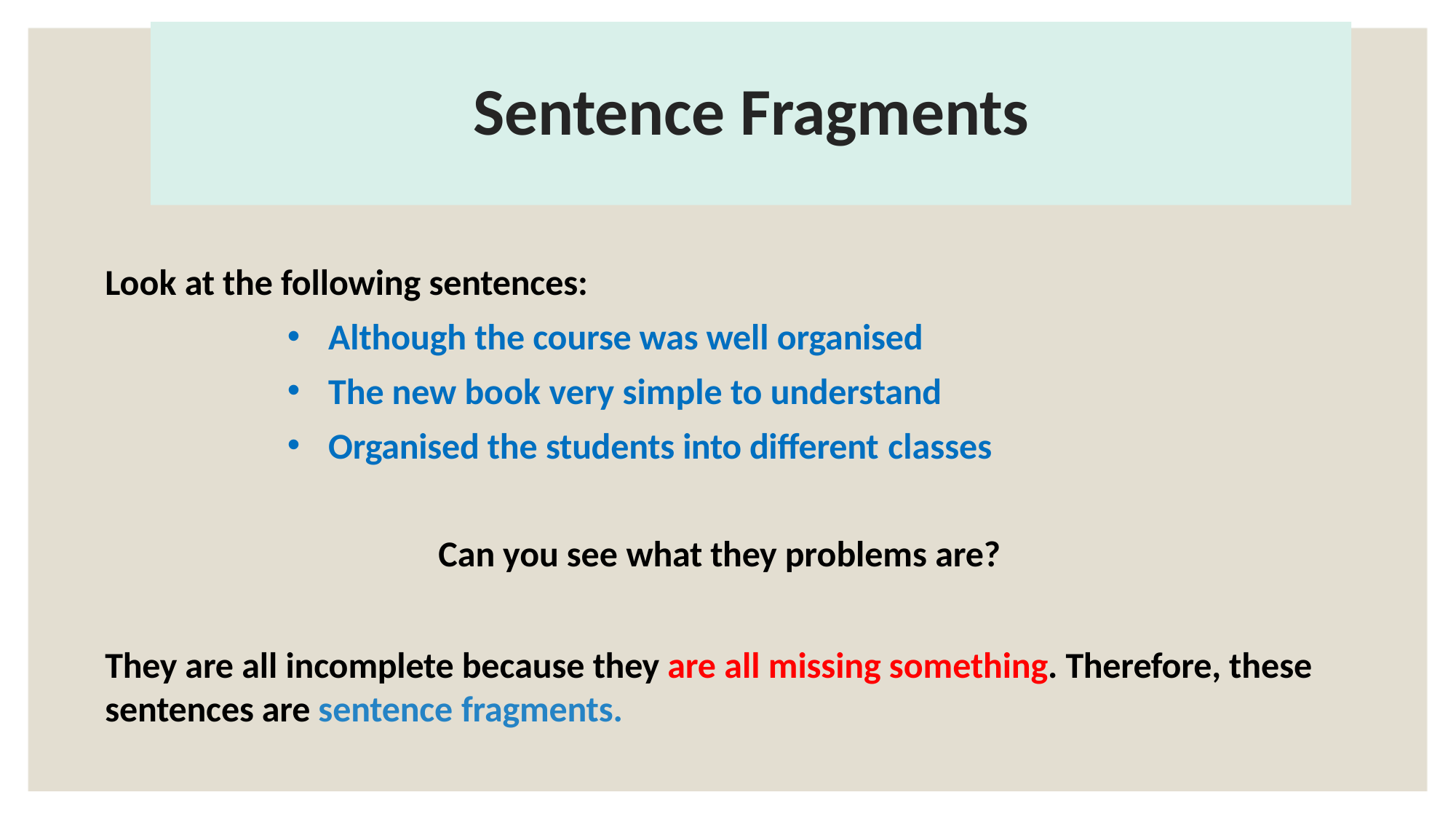

# Sentence Fragments
Look at the following sentences:
Although the course was well organised
The new book very simple to understand
Organised the students into different classes

Can you see what they problems are?

They are all incomplete because they are all missing something. Therefore, these  sentences are sentence fragments.